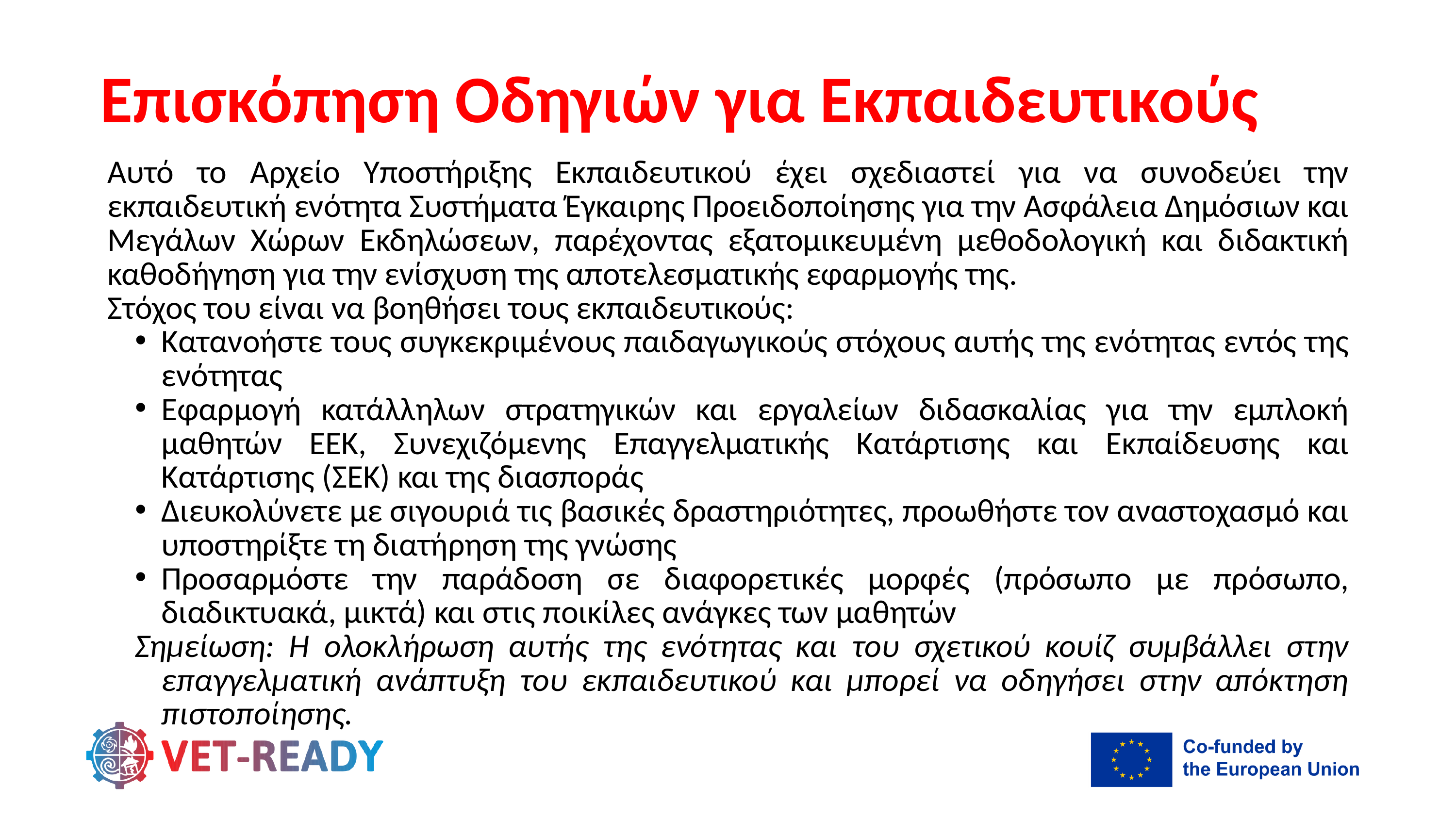

Επισκόπηση Οδηγιών για Εκπαιδευτικούς
Αυτό το Αρχείο Υποστήριξης Εκπαιδευτικού έχει σχεδιαστεί για να συνοδεύει την εκπαιδευτική ενότητα Συστήματα Έγκαιρης Προειδοποίησης για την Ασφάλεια Δημόσιων και Μεγάλων Χώρων Εκδηλώσεων, παρέχοντας εξατομικευμένη μεθοδολογική και διδακτική καθοδήγηση για την ενίσχυση της αποτελεσματικής εφαρμογής της.
Στόχος του είναι να βοηθήσει τους εκπαιδευτικούς:
Κατανοήστε τους συγκεκριμένους παιδαγωγικούς στόχους αυτής της ενότητας εντός της ενότητας
Εφαρμογή κατάλληλων στρατηγικών και εργαλείων διδασκαλίας για την εμπλοκή μαθητών ΕΕΚ, Συνεχιζόμενης Επαγγελματικής Κατάρτισης και Εκπαίδευσης και Κατάρτισης (ΣΕΚ) και της διασποράς
Διευκολύνετε με σιγουριά τις βασικές δραστηριότητες, προωθήστε τον αναστοχασμό και υποστηρίξτε τη διατήρηση της γνώσης
Προσαρμόστε την παράδοση σε διαφορετικές μορφές (πρόσωπο με πρόσωπο, διαδικτυακά, μικτά) και στις ποικίλες ανάγκες των μαθητών
Σημείωση: Η ολοκλήρωση αυτής της ενότητας και του σχετικού κουίζ συμβάλλει στην επαγγελματική ανάπτυξη του εκπαιδευτικού και μπορεί να οδηγήσει στην απόκτηση πιστοποίησης.